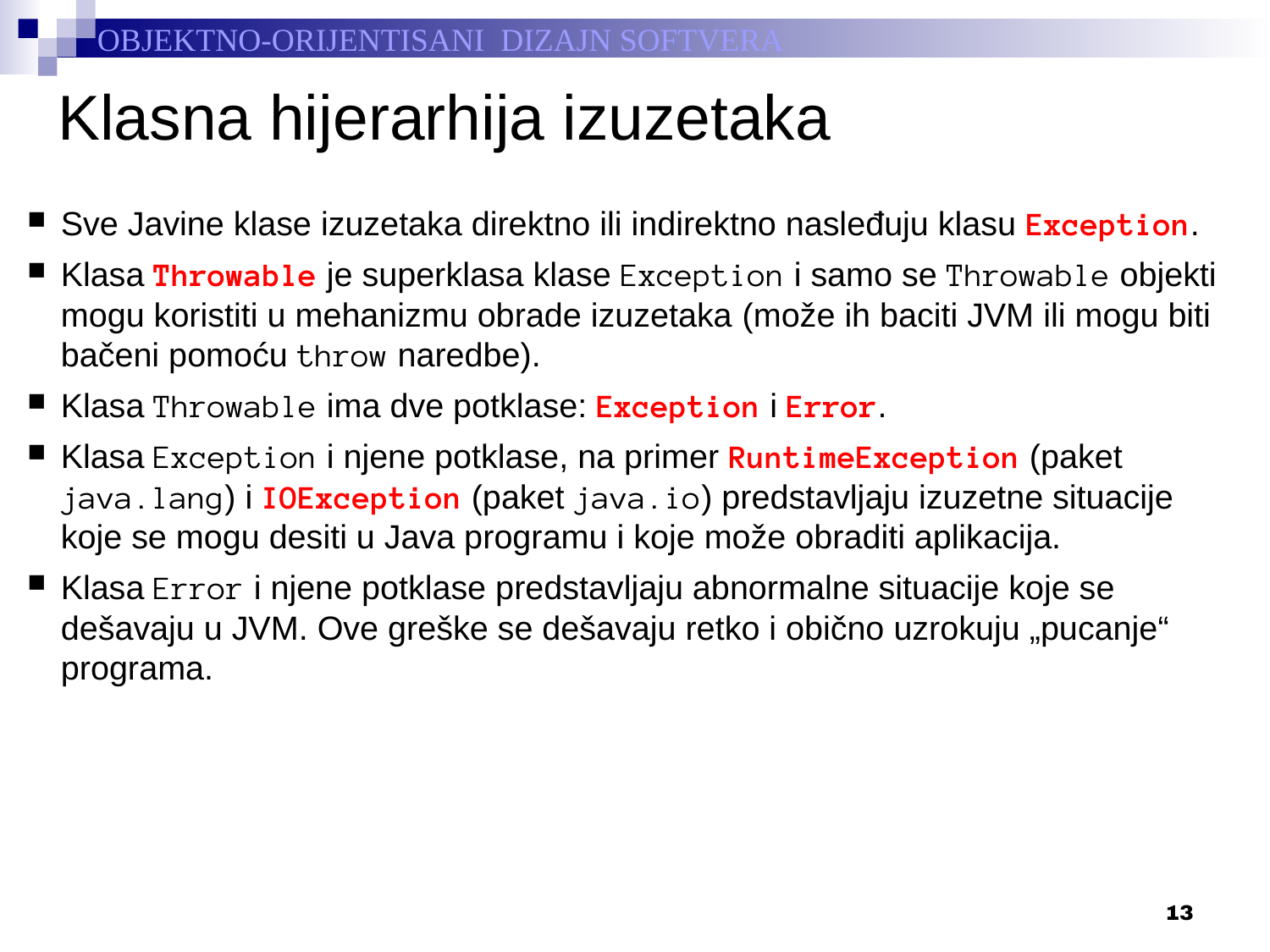

# Klasna hijerarhija izuzetaka
Sve Javine klase izuzetaka direktno ili indirektno nasleđuju klasu Exception.
Klasa Throwable je superklasa klase Exception i samo se Throwable objekti mogu koristiti u mehanizmu obrade izuzetaka (može ih baciti JVM ili mogu biti bačeni pomoću throw naredbe).
Klasa Throwable ima dve potklase: Exception i Error.
Klasa Exception i njene potklase, na primer RuntimeException (paket java.lang) i IOException (paket java.io) predstavljaju izuzetne situacije koje se mogu desiti u Java programu i koje može obraditi aplikacija.
Klasa Error i njene potklase predstavljaju abnormalne situacije koje se dešavaju u JVM. Ove greške se dešavaju retko i obično uzrokuju „pucanje“ programa.
13